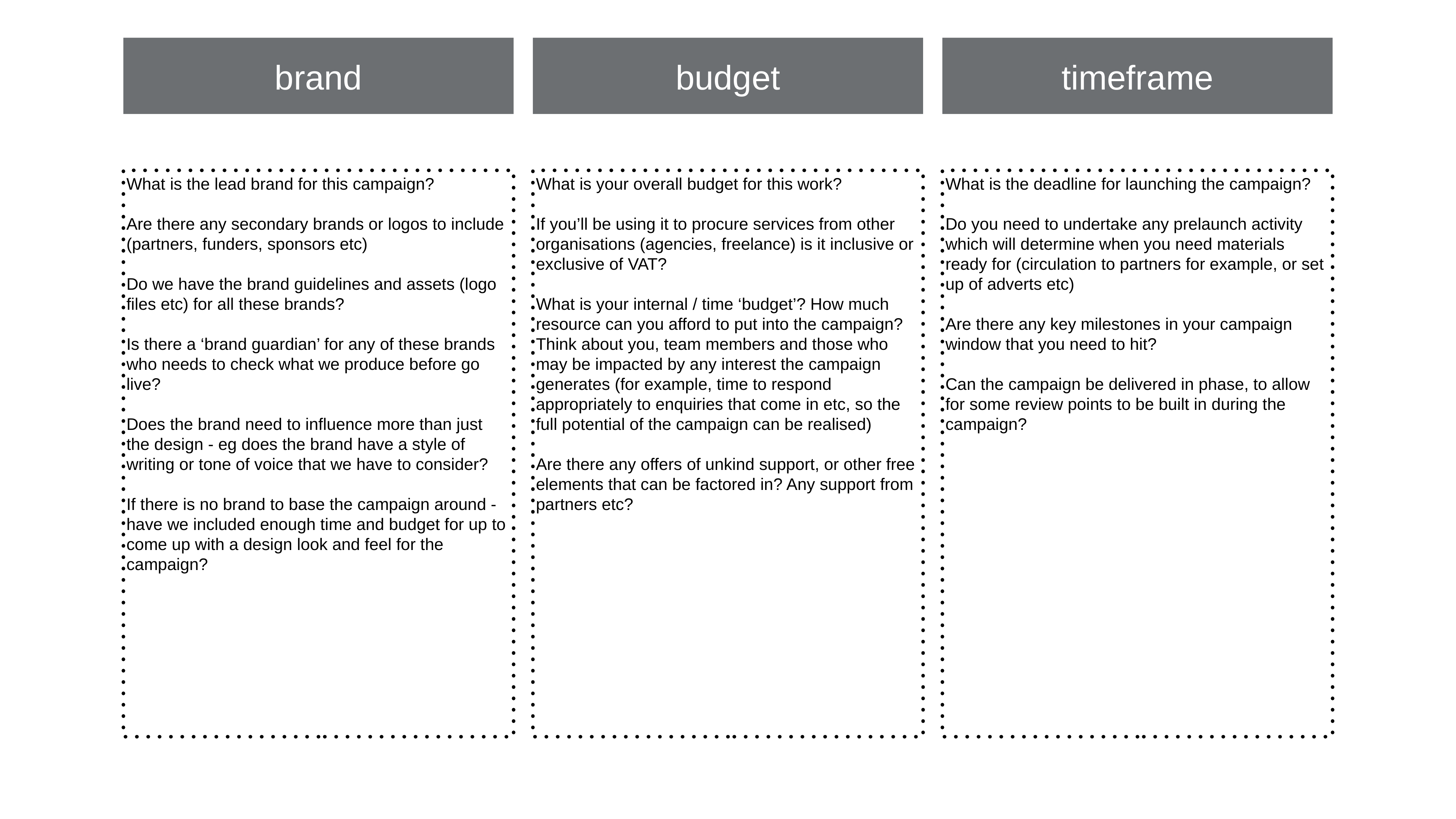

brand
budget
timeframe
What is the lead brand for this campaign?

Are there any secondary brands or logos to include (partners, funders, sponsors etc)

Do we have the brand guidelines and assets (logo files etc) for all these brands?

Is there a ‘brand guardian’ for any of these brands who needs to check what we produce before go live?

Does the brand need to influence more than just the design - eg does the brand have a style of writing or tone of voice that we have to consider?

If there is no brand to base the campaign around - have we included enough time and budget for up to come up with a design look and feel for the campaign?

What is your overall budget for this work?

If you’ll be using it to procure services from other organisations (agencies, freelance) is it inclusive or exclusive of VAT?

What is your internal / time ‘budget’? How much resource can you afford to put into the campaign? Think about you, team members and those who may be impacted by any interest the campaign generates (for example, time to respond appropriately to enquiries that come in etc, so the full potential of the campaign can be realised)

Are there any offers of unkind support, or other free elements that can be factored in? Any support from partners etc?

What is the deadline for launching the campaign?

Do you need to undertake any prelaunch activity which will determine when you need materials ready for (circulation to partners for example, or set up of adverts etc)

Are there any key milestones in your campaign window that you need to hit?

Can the campaign be delivered in phase, to allow for some review points to be built in during the campaign?